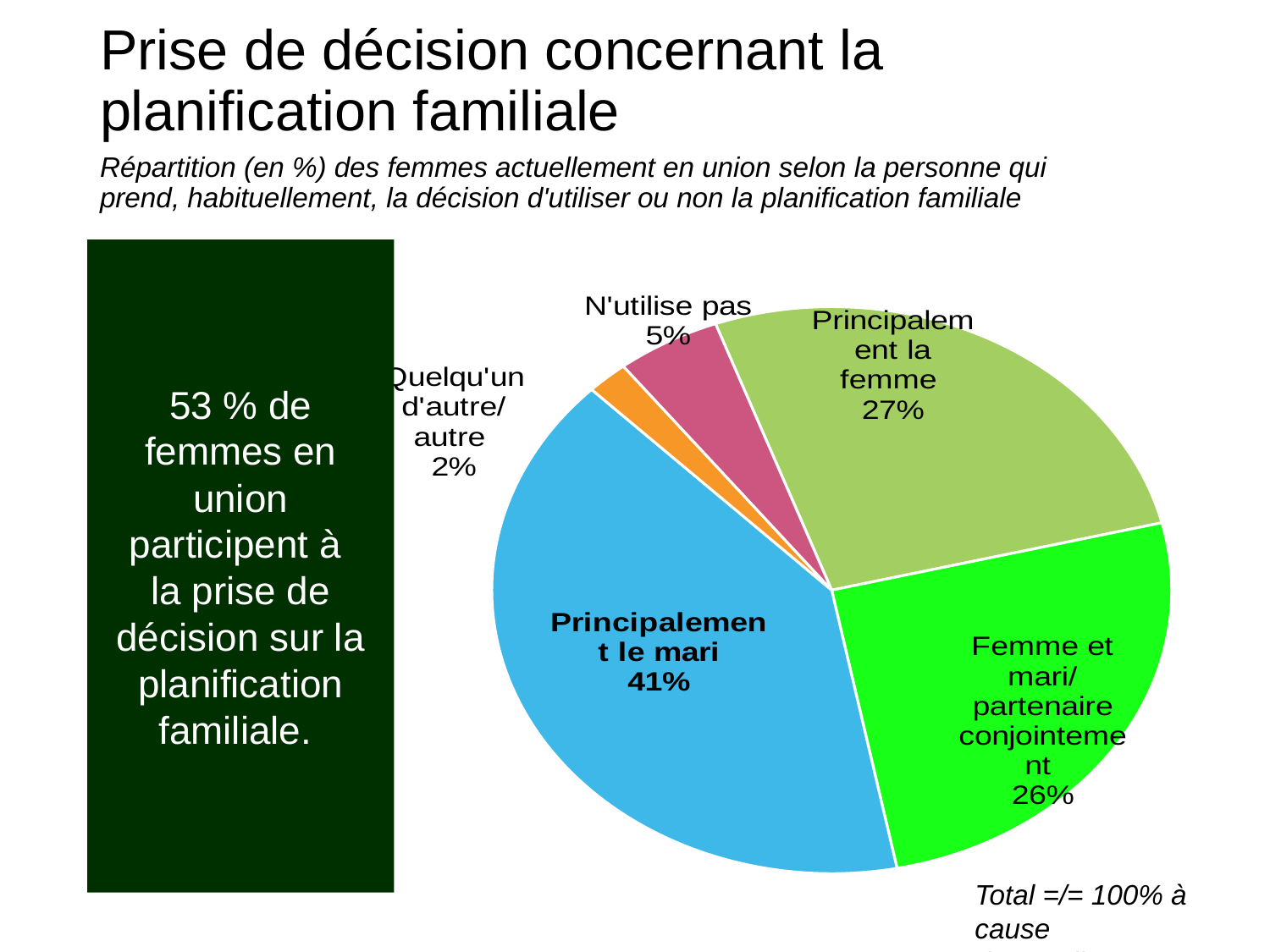

# Prise de décision concernant la planification familiale
Répartition (en %) des femmes actuellement en union selon la personne qui prend, habituellement, la décision d'utiliser ou non la planification familiale

### Chart

| Category | Column1 |
|---|---|
| Principalement la femme  | 27.0 |
| Femme et mari/ partenaire conjointement  | 26.0 |
| Principalement le mari  | 41.0 |
| Quelqu'un d'autre/ autre  | 2.0 |
| N'utilise pas | 5.0 |
53 % de femmes en union participent à
la prise de décision sur la planification familiale.
Total =/= 100% à cause d’arrondissement